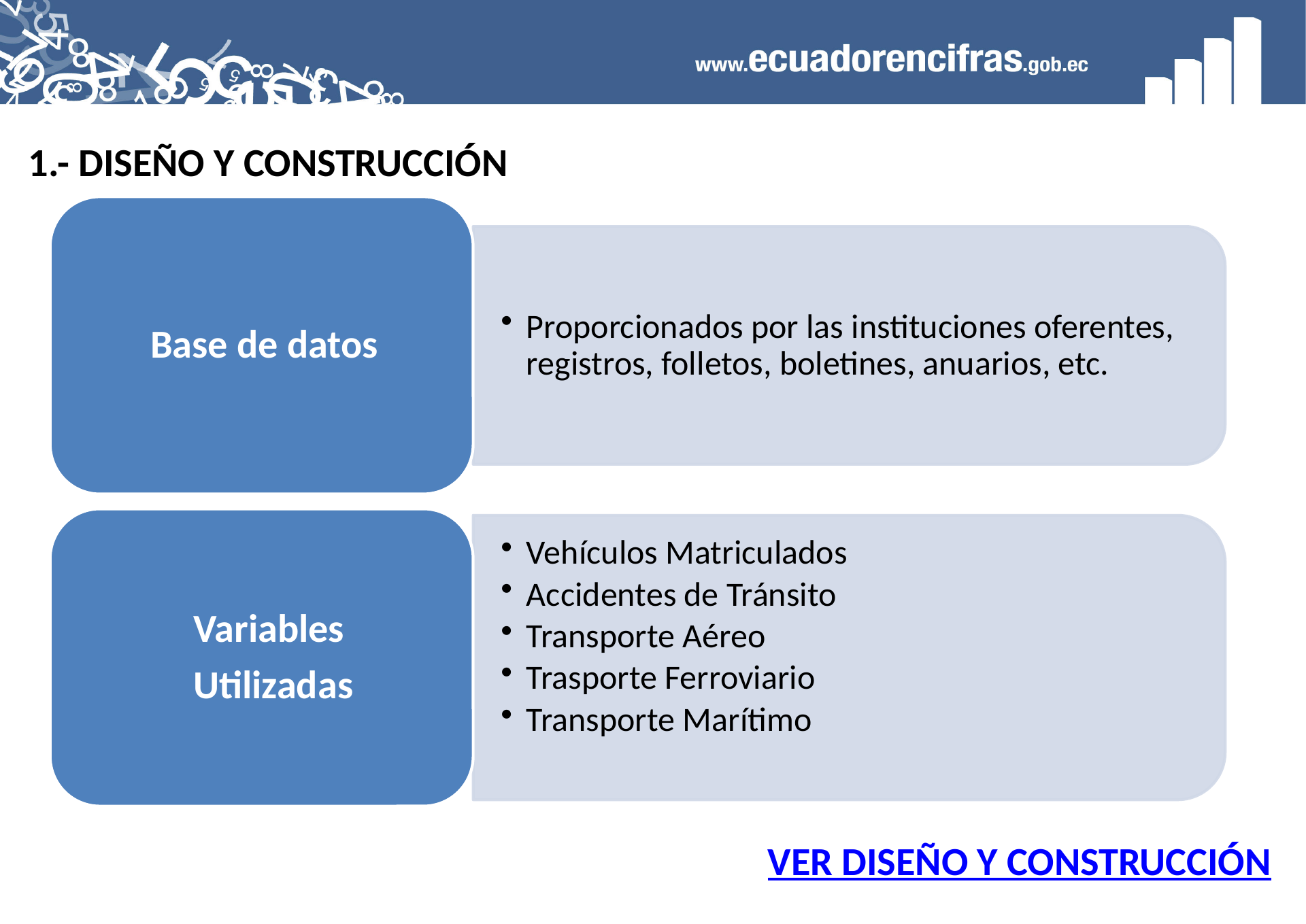

# 1.- DISEÑO Y CONSTRUCCIÓN
Proporcionados por las instituciones oferentes, registros, folletos, boletines, anuarios, etc.
Base de datos
Vehículos Matriculados
Accidentes de Tránsito
Transporte Aéreo
Trasporte Ferroviario
Transporte Marítimo

Variables
 Utilizadas
VER DISEÑO Y CONSTRUCCIÓN